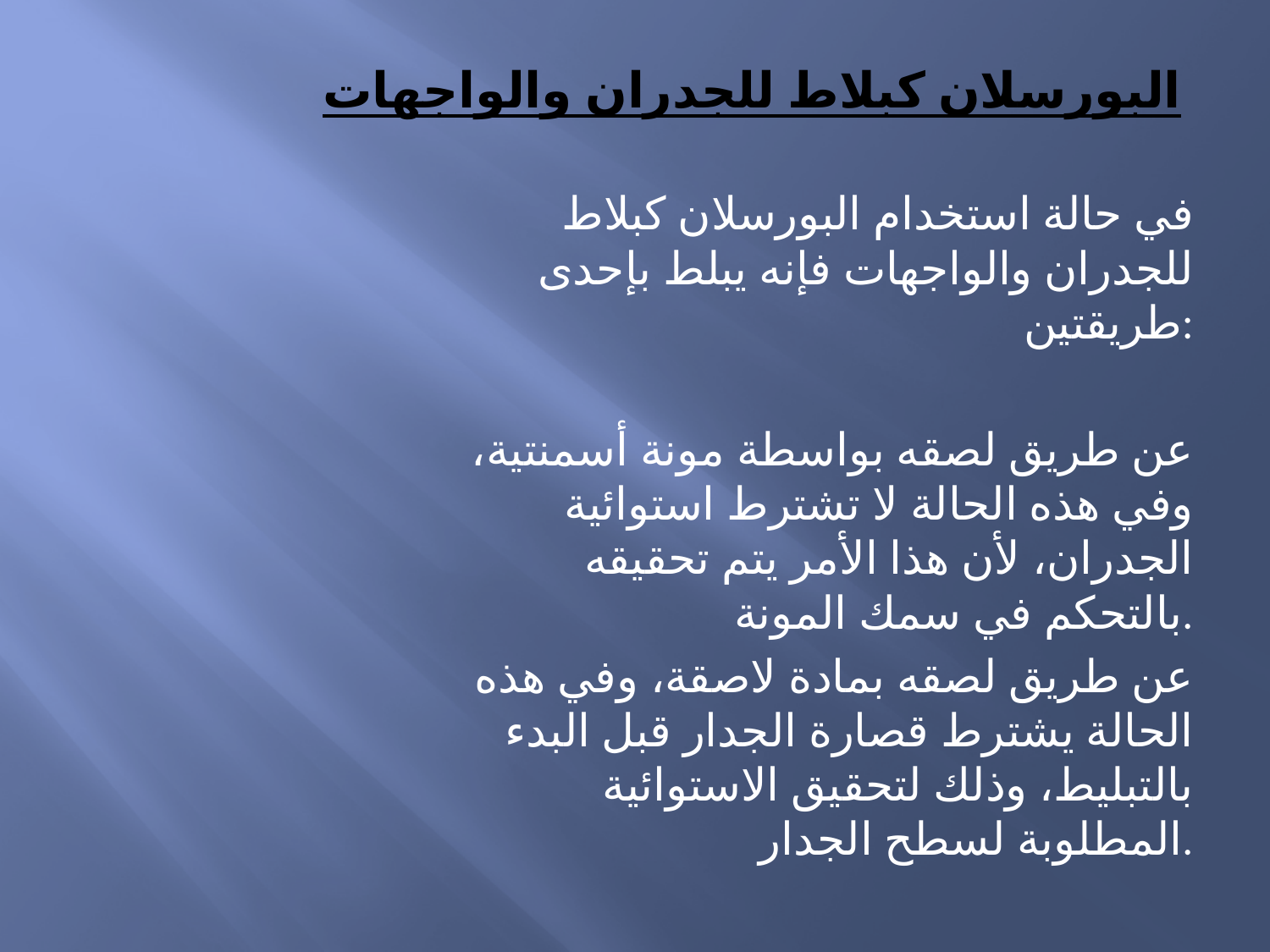

# البورسلان كبلاط للجدران والواجهات
 في حالة استخدام البورسلان كبلاط للجدران والواجهات فإنه يبلط بإحدى طريقتين:

عن طريق لصقه بواسطة مونة أسمنتية، وفي هذه الحالة لا تشترط استوائية الجدران، لأن هذا الأمر يتم تحقيقه بالتحكم في سمك المونة.
عن طريق لصقه بمادة لاصقة، وفي هذه الحالة يشترط قصارة الجدار قبل البدء بالتبليط، وذلك لتحقيق الاستوائية المطلوبة لسطح الجدار.